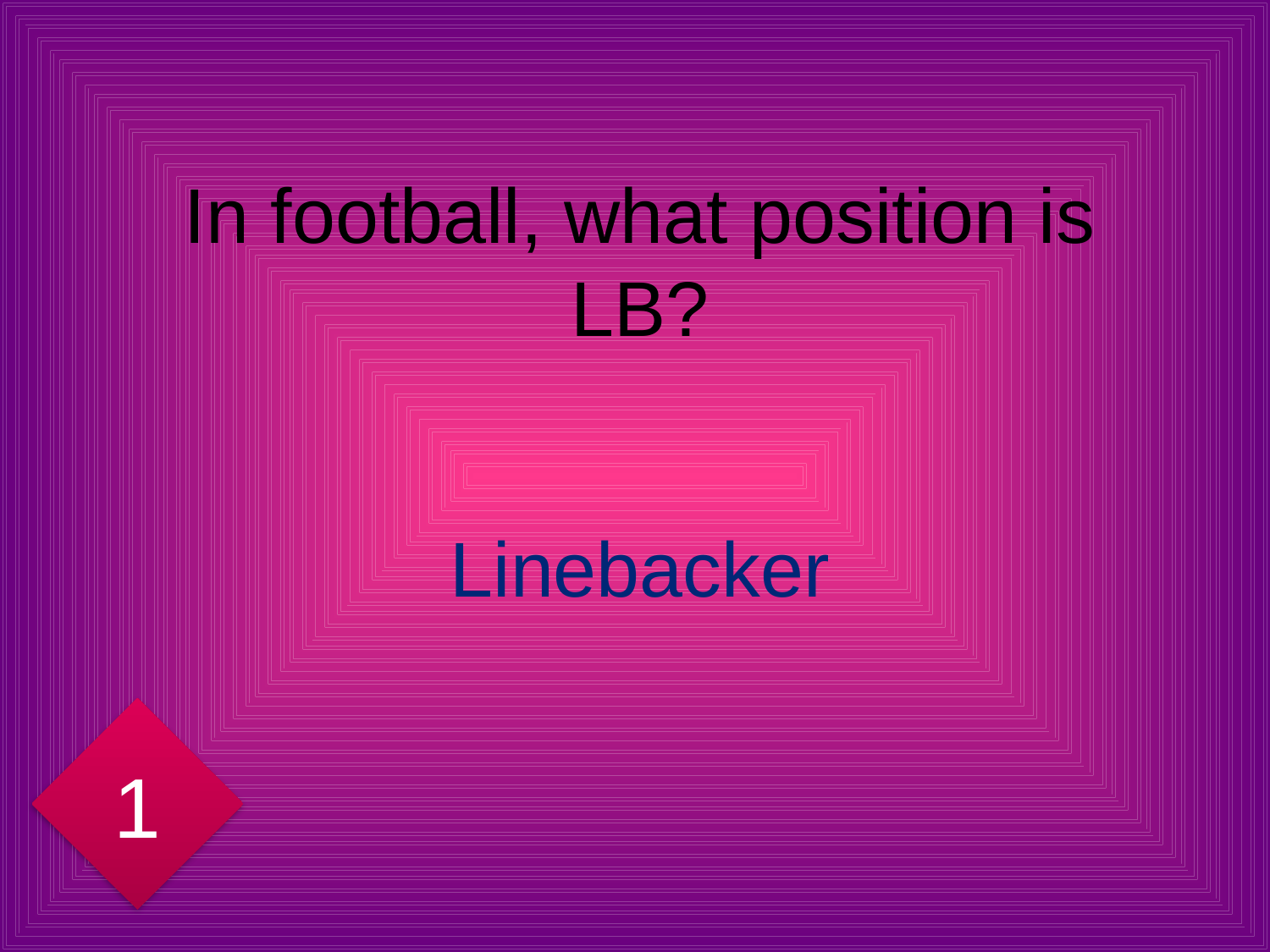

# In football, what position is LB?
Linebacker
1